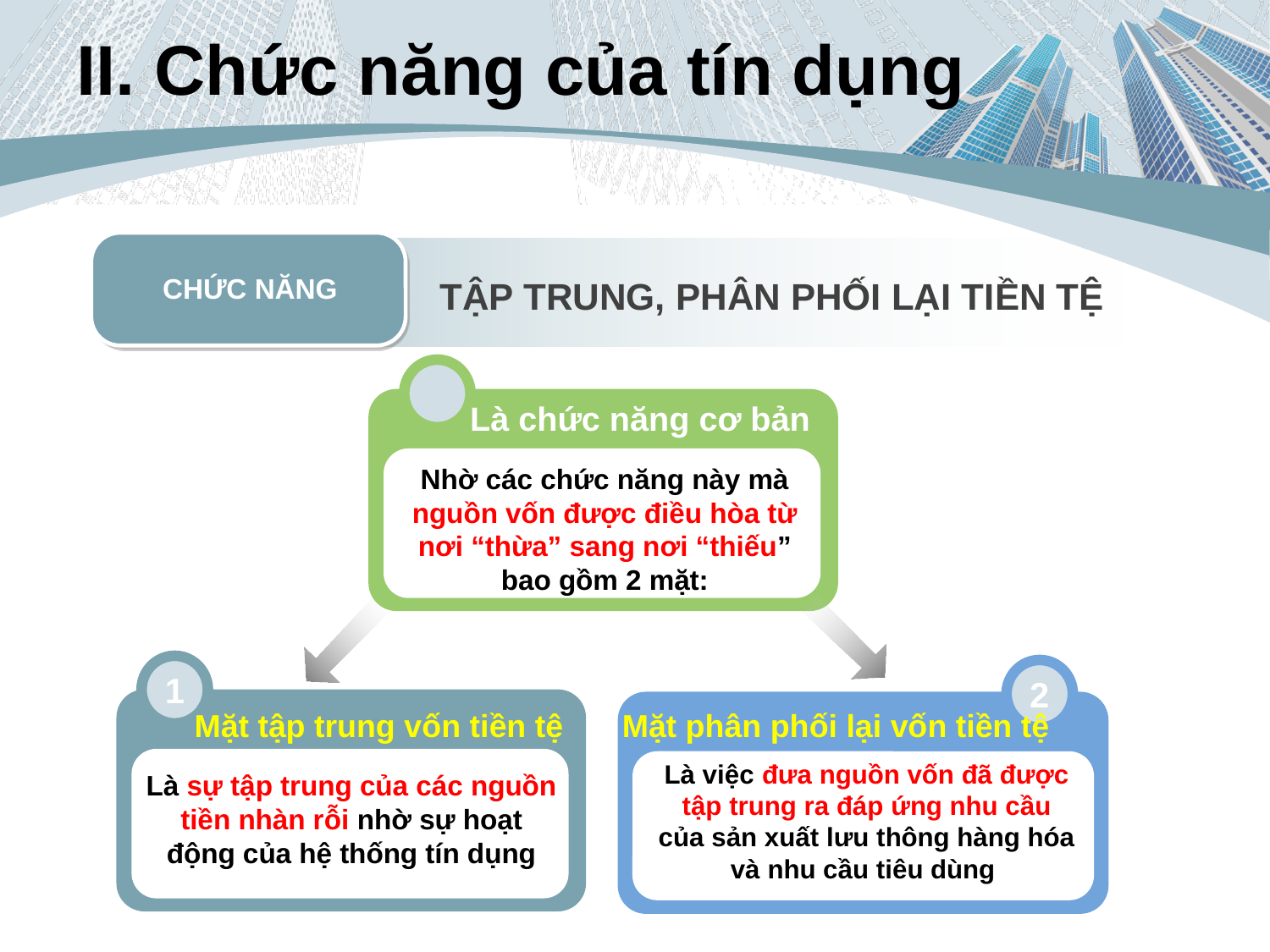

# II. Chức năng của tín dụng

CHỨC NĂNG
TẬP TRUNG, PHÂN PHỐI LẠI TIỀN TỆ

Là chức năng cơ bản

Nhờ các chức năng này mà nguồn vốn được điều hòa từ nơi “thừa” sang nơi “thiếu” bao gồm 2 mặt:

1

2

Mặt tập trung vốn tiền tệ
Mặt phân phối lại vốn tiền tệ

Là việc đưa nguồn vốn đã được tập trung ra đáp ứng nhu cầu của sản xuất lưu thông hàng hóa và nhu cầu tiêu dùng

Là sự tập trung của các nguồn tiền nhàn rỗi nhờ sự hoạt động của hệ thống tín dụng